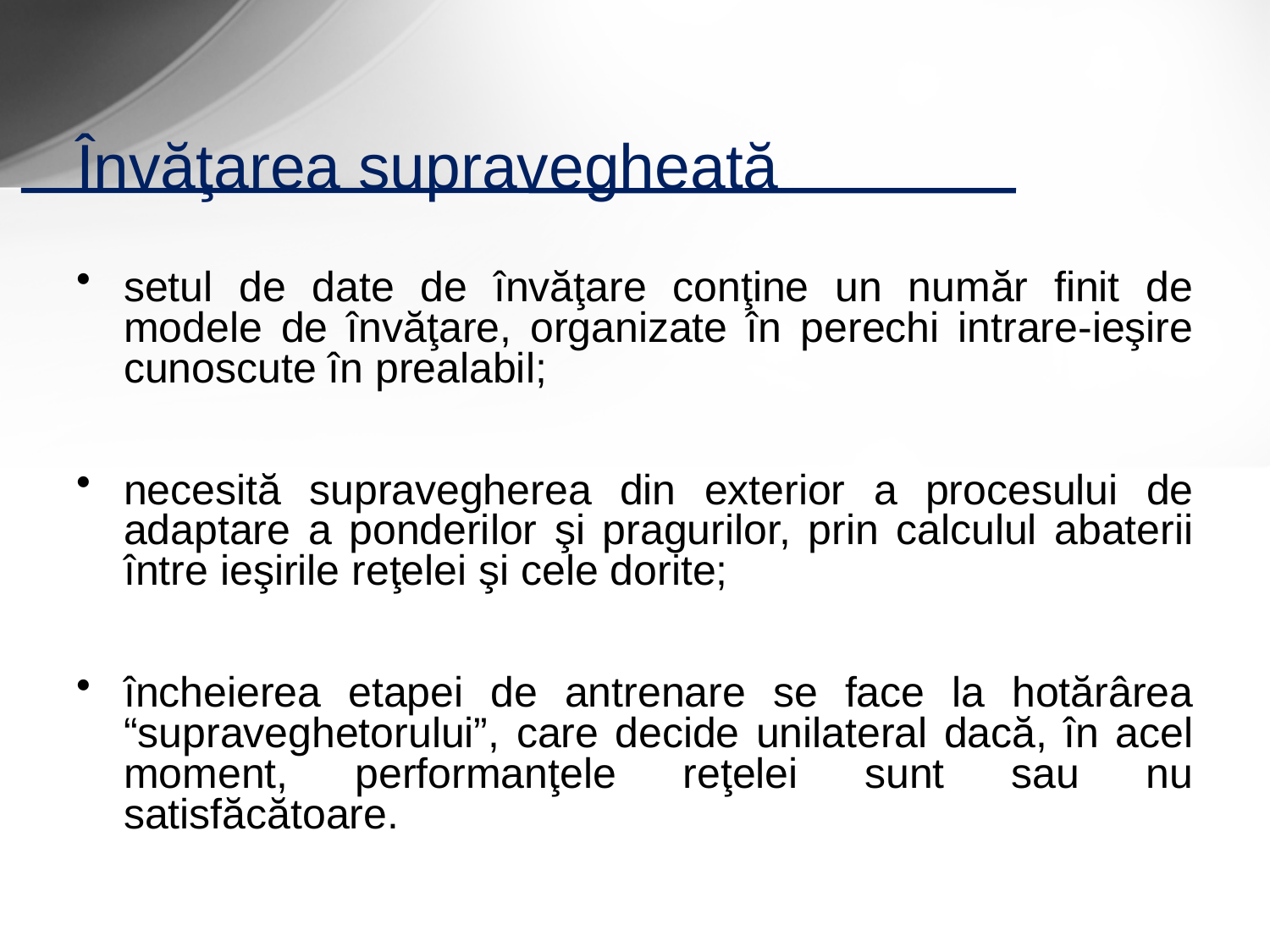

# Învăţarea supravegheată

setul de date de învăţare conţine un număr finit de modele de învăţare, organizate în perechi intrare-ieşire cunoscute în prealabil;

necesită supravegherea din exterior a procesului de adaptare a ponderilor şi pragurilor, prin calculul abaterii între ieşirile reţelei şi cele dorite;

încheierea etapei de antrenare se face la hotărârea “supraveghetorului”, care decide unilateral dacă, în acel moment, performanţele reţelei sunt sau nu satisfăcătoare.